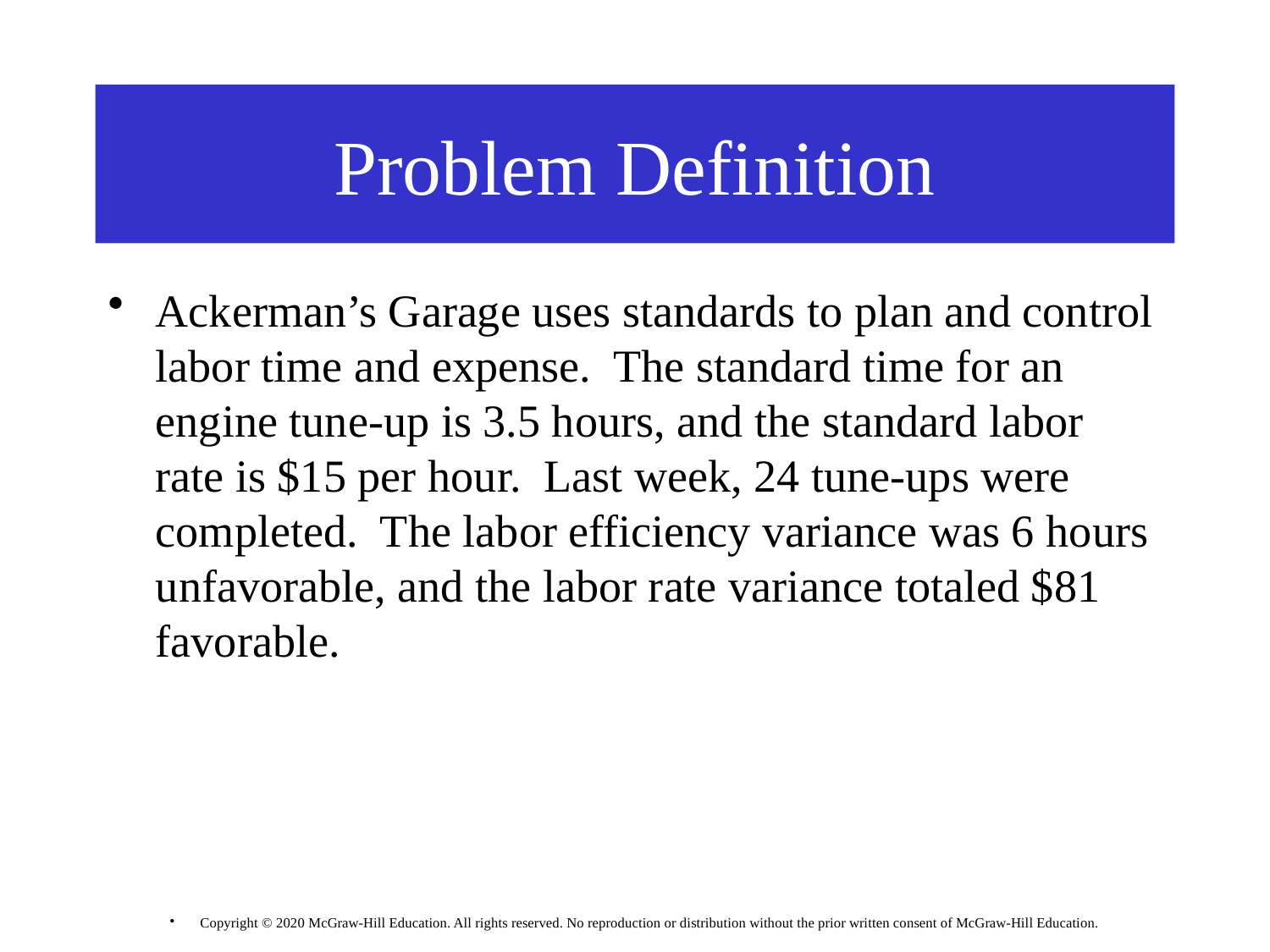

# Problem Definition
Ackerman’s Garage uses standards to plan and control labor time and expense.  The standard time for an engine tune-up is 3.5 hours, and the standard labor rate is $15 per hour.  Last week, 24 tune-ups were completed.  The labor efficiency variance was 6 hours unfavorable, and the labor rate variance totaled $81 favorable.